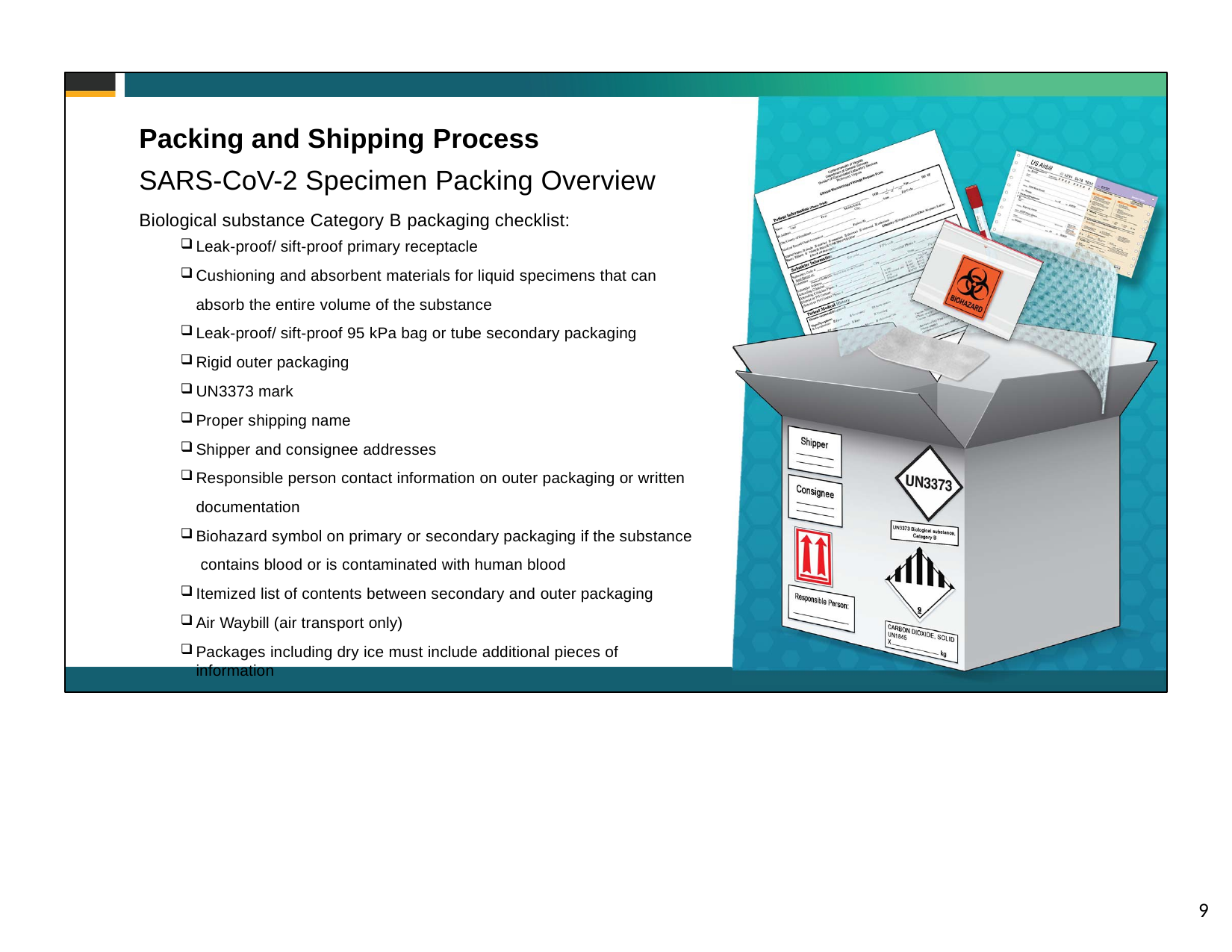

Packing and Shipping Process
SARS-CoV-2 Specimen Packing Overview
Biological substance Category B packaging checklist:
Leak-proof/ sift-proof primary receptacle
Cushioning and absorbent materials for liquid specimens that can  absorb the entire volume of the substance
Leak-proof/ sift-proof 95 kPa bag or tube secondary packaging
Rigid outer packaging
UN3373 mark
Proper shipping name
Shipper and consignee addresses
Responsible person contact information on outer packaging or written  documentation
Biohazard symbol on primary or secondary packaging if the substance  contains blood or is contaminated with human blood
Itemized list of contents between secondary and outer packaging
Air Waybill (air transport only)
Packages including dry ice must include additional pieces of information
9